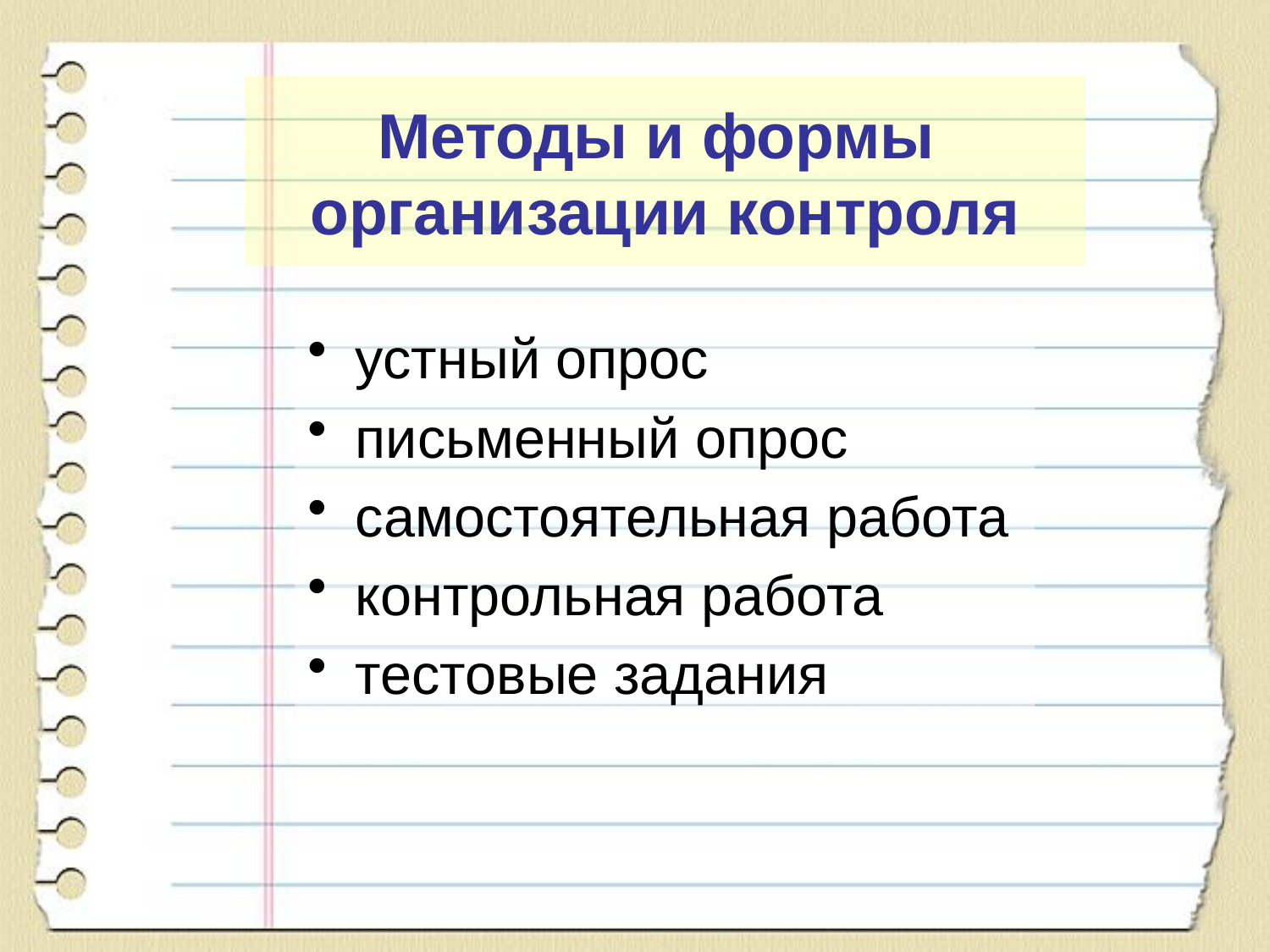

# Методы и формы организации контроля
устный опрос
письменный опрос
самостоятельная работа
контрольная работа
тестовые задания